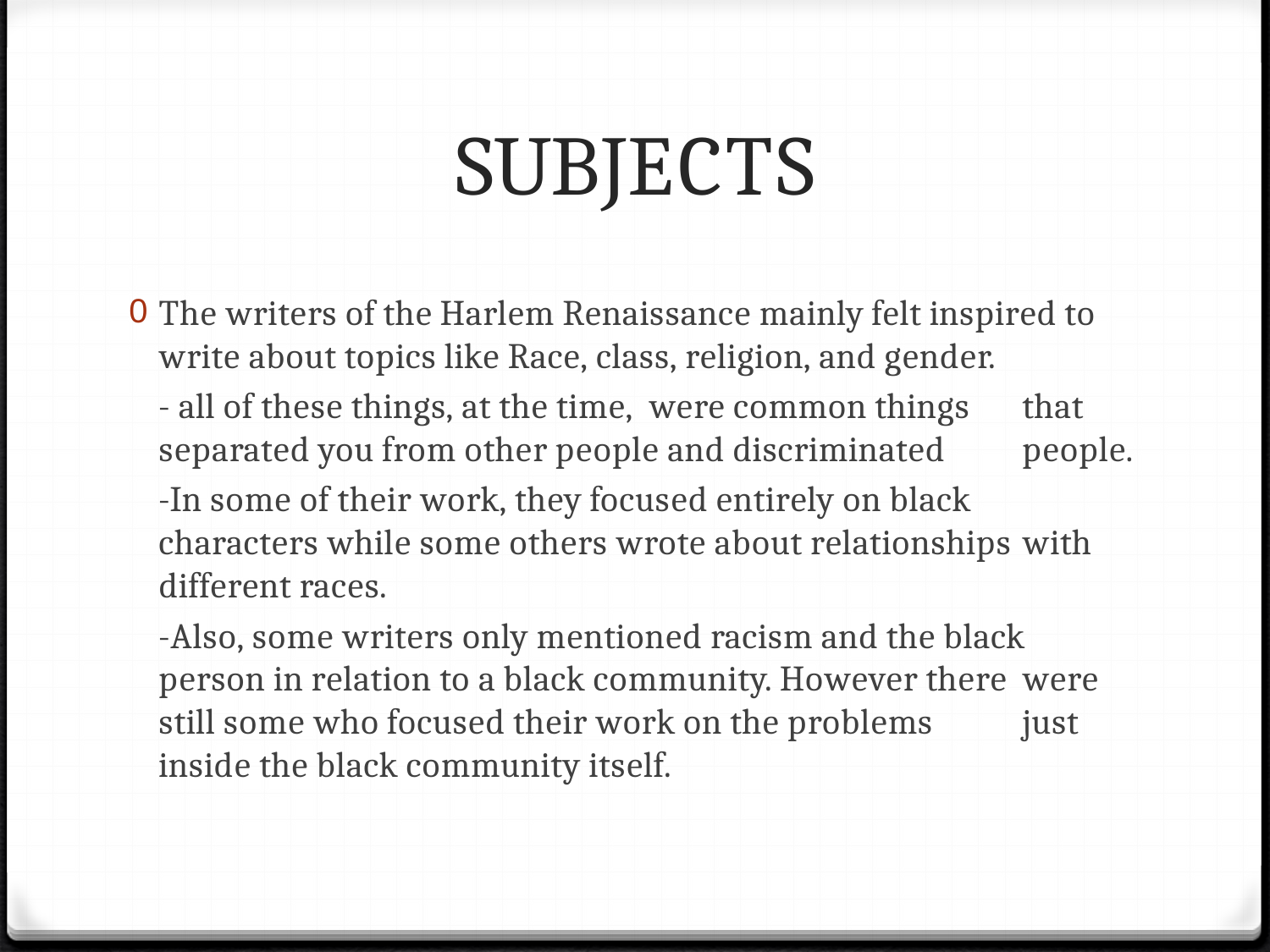

# SUBJECTS
The writers of the Harlem Renaissance mainly felt inspired to write about topics like Race, class, religion, and gender.
		- all of these things, at the time,  were common things 	that separated you from other people and discriminated 	people.
		-In some of their work, they focused entirely on black 	characters while some others wrote about relationships 	with different races.
		-Also, some writers only mentioned racism and the black 	person in relation to a black community. However there 	were still some who focused their work on the problems 	just inside the black community itself.